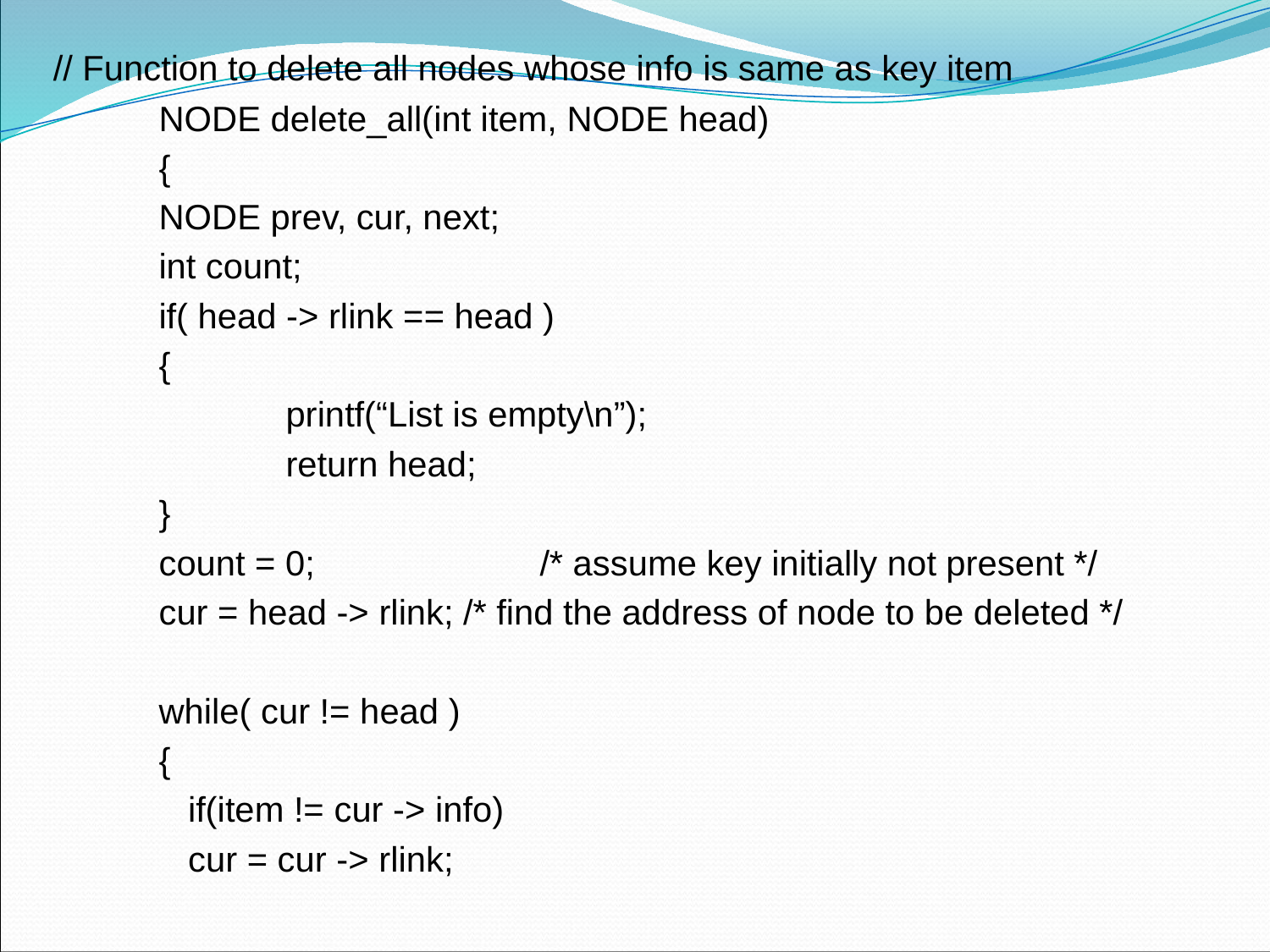

// Function to delete all nodes whose info is same as key item
 	NODE delete_all(int item, NODE head)
	{
	NODE prev, cur, next;
	int count;
	if( head -> rlink == head )
	{
		printf(“List is empty\n”);
		return head;
	}
	count = 0; 		/* assume key initially not present */
	cur = head -> rlink; /* find the address of node to be deleted */

	while( cur != head )
	{
	   if(item != cur -> info)
	   cur = cur -> rlink;

#